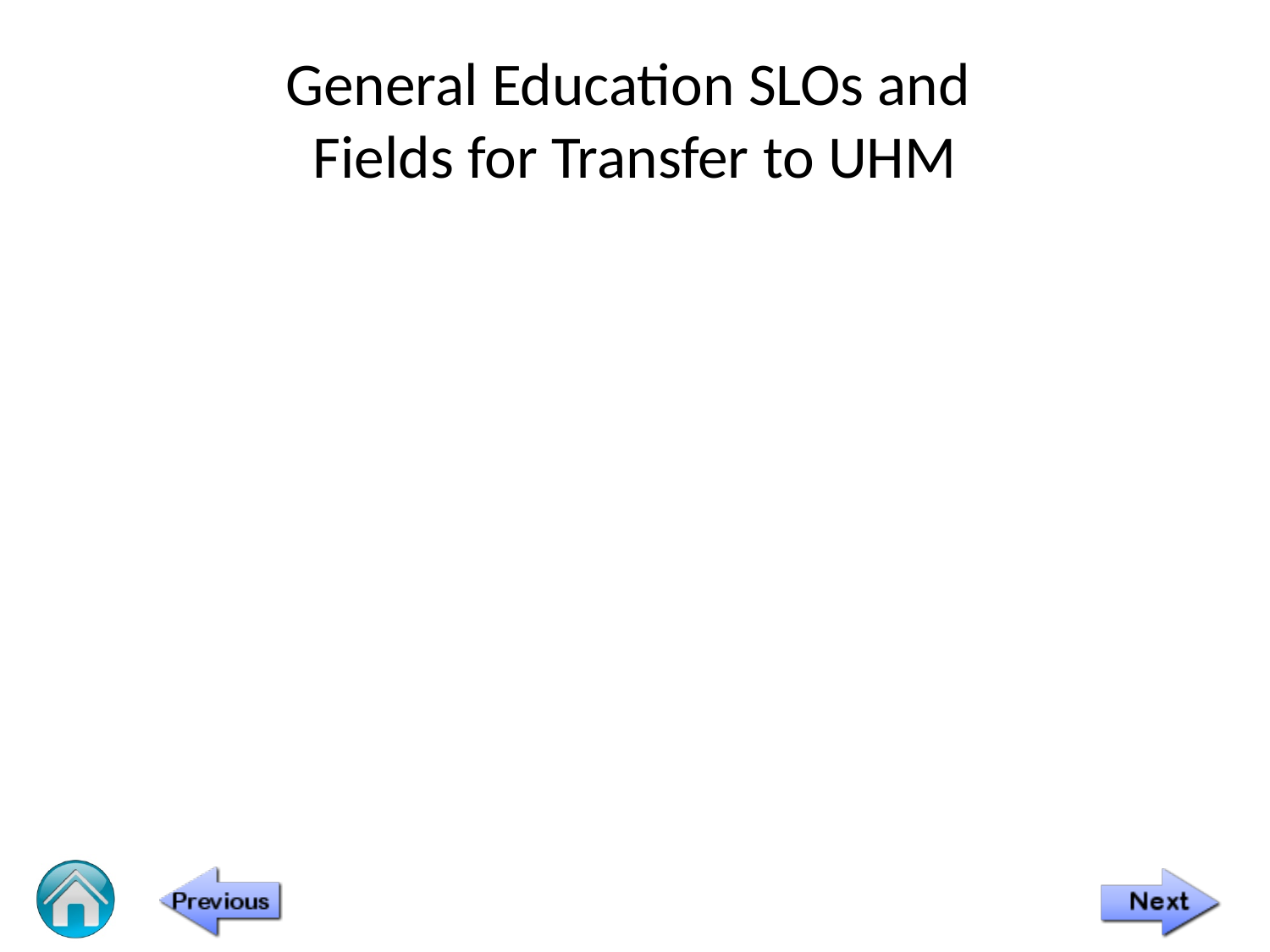

# General Education SLOs and Fields for Transfer to UHM